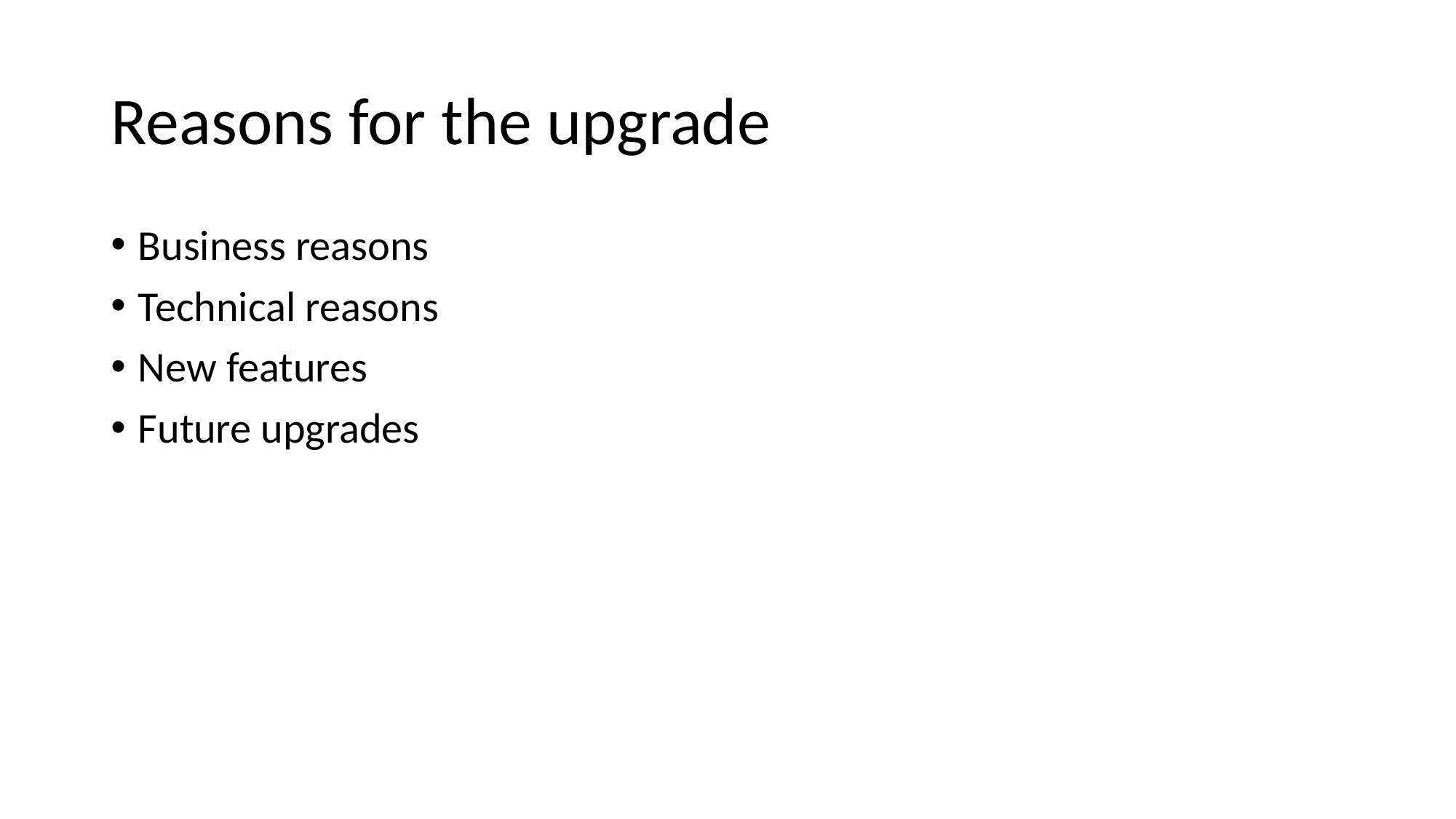

# Reasons for the upgrade
Business reasons
Technical reasons
New features
Future upgrades